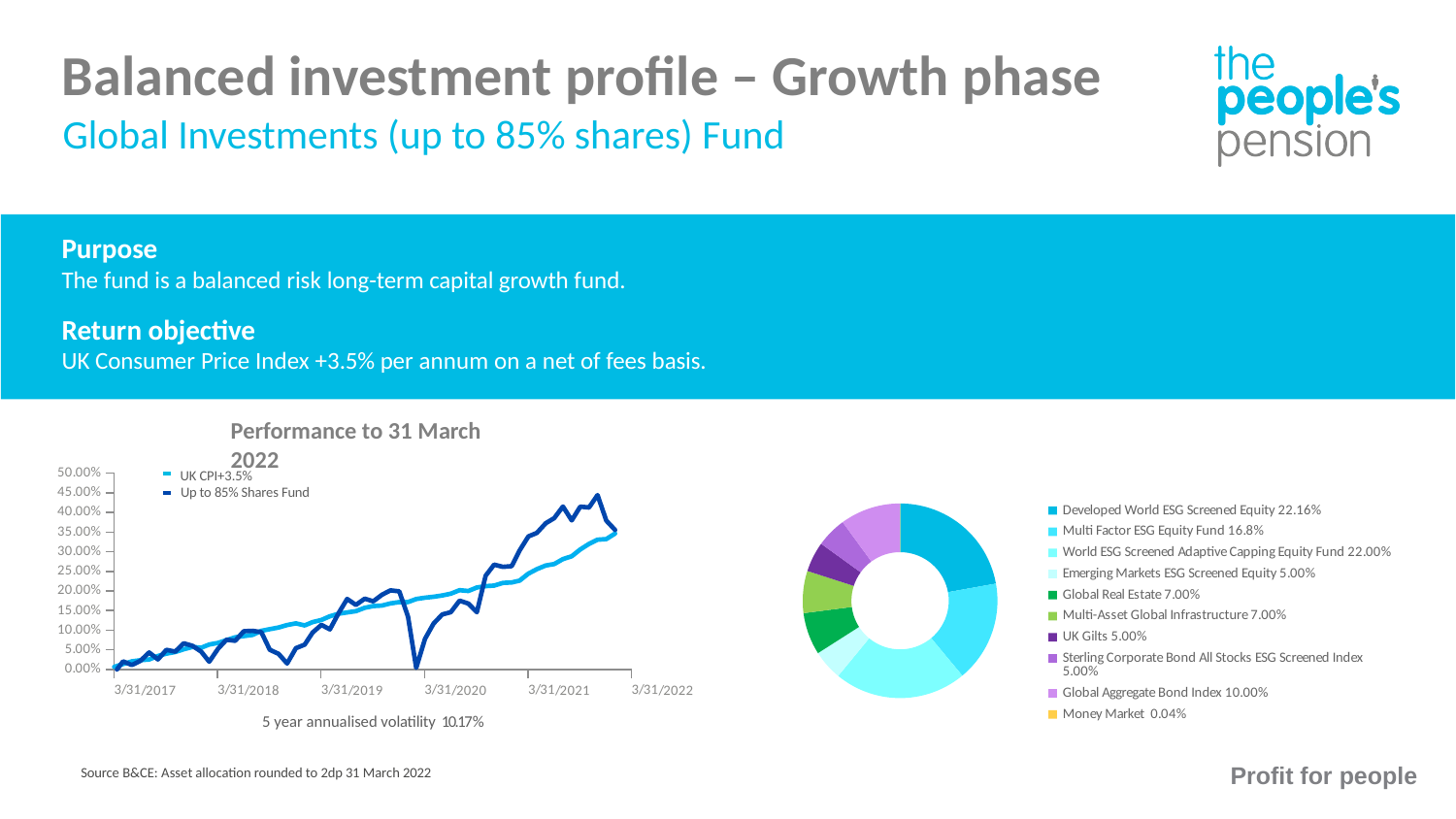

#
Balanced investment proﬁle – Growth phase
Global Investments (up to 85% shares) Fund

Purpose
The fund is a balanced risk long-term capital growth fund.
Return objective
UK Consumer Price Index +3.5% per annum on a net of fees basis.
Performance to 31 March 2022

### Chart:

| Category |    |
|---|---|
| Developed World ESG Screened Equity 22.16% | 0.22160000000000002 |
| Multi Factor ESG Equity Fund 16.8% | 0.168 |
| World ESG Screened Adaptive Capping Equity Fund 22.00% | 0.22000000000000003 |
| Emerging Markets ESG Screened Equity 5.00% | 0.05 |
| Global Real Estate 7.00% | 0.06999999999999999 |
| Multi-Asset Global Infrastructure 7.00% | 0.06999999999999999 |
| UK Gilts 5.00% | 0.05 |
| Sterling Corporate Bond All Stocks ESG Screened Index  5.00% | 0.05 |
| Global Aggregate Bond Index 10.00% | 0.1 |
| Money Market  0.04% | 0.0004 |

### Chart

| Category | UK CPI+ 3.5% | Global up to 85% shares |
|---|---|---|
| 42825 | 0.0 | 0.0 |
| 42855 | 0.006799873836487391 | -0.008009458789427604 |
| 42886 | 0.013630549111693702 | 0.02049404375961439 |
| 42916 | 0.020492146636276187 | 0.011098821465349573 |
| 42947 | 0.023421876232881944 | 0.021854380411152174 |
| 42978 | 0.025366444650145148 | 0.043073089489810146 |
| 43008 | 0.03428871535024913 | 0.0254904204330193 |
| 43039 | 0.04025590914425248 | 0.04983663246754899 |
| 43069 | 0.044244532563287864 | 0.04532336600683973 |
| 43100 | 0.0512625774333213 | 0.06644036767229866 |
| 43131 | 0.05730439528248765 | 0.0601217946273056 |
| 43159 | 0.05528575854881579 | 0.04524708544694045 |
| 43190 | 0.06338393731635694 | 0.01968038445402187 |
| 43220 | 0.06745342721151526 | 0.052430171504125545 |
| 43251 | 0.0745961416136598 | 0.0756321751401654 |
| 43281 | 0.08177107002044726 | 0.07293692869038981 |
| 43312 | 0.08487672519970313 | 0.09725771387161974 |
| 43343 | 0.08799129640043502 | 0.09838920884345947 |
| 43373 | 0.09833390531088271 | 0.0949820105012904 |
| 43404 | 0.10252137091061053 | 0.04993833988074803 |
| 43434 | 0.1067238275562421 | 0.039576897161091695 |
| 43465 | 0.11302174127966746 | 0.015128977713362968 |
| 43496 | 0.11726030753547056 | 0.05407020354196068 |
| 43524 | 0.11209834098103455 | 0.0631348767433284 |
| 43555 | 0.1205370225269351 | 0.09386322895610033 |
| 43585 | 0.12585837901466013 | 0.11346733285022315 |
| 43616 | 0.13542195357634612 | 0.10192354145212756 |
| 43646 | 0.14185639793136628 | 0.14362358086375004 |
| 43677 | 0.14513455200155678 | 0.17947544401642568 |
| 43708 | 0.1484221173200686 | 0.16424475888986345 |
| 43738 | 0.15705609551595545 | 0.18018739590881916 |
| 43769 | 0.16144834568324917 | 0.17348742006432993 |
| 43799 | 0.1626356812810965 | 0.19007844184242995 |
| 43830 | 0.16812671954535974 | 0.2013552512808776 |
| 43861 | 0.17148029304822177 | 0.19886341965750032 |
| 43890 | 0.1715950791292864 | 0.13448262710248282 |
| 43921 | 0.17930226469147992 | 0.003992015968063756 |
| 43951 | 0.18268792205258677 | 0.07778074424399595 |
| 43982 | 0.18499114155891938 | 0.11670925664594378 |
| 44012 | 0.18839313110933809 | 0.1400129676951829 |
| 44043 | 0.19290332511146402 | 0.14581029024753023 |
| 44074 | 0.20183598567753624 | 0.17506388496891567 |
| 44104 | 0.1997625663476834 | 0.16781723177848118 |
| 44135 | 0.20874659006482932 | 0.14581029024753023 |
| 44165 | 0.2122167791019347 | 0.23873272563153947 |
| 44196 | 0.2134683387100169 | 0.2670709536341329 |
| 44227 | 0.220304568487522 | 0.2613753384949844 |
| 44255 | 0.22156653282782357 | 0.2632314987858675 |
| 44286 | 0.22619744728881153 | 0.3032533658797054 |
| 44316 | 0.24412466131708332 | 0.33885096049938324 |
| 44347 | 0.25560638327105023 | 0.34800462768730034 |
| 44377 | 0.26487719581577185 | 0.3725415411215782 |
| 44408 | 0.26850853013702847 | 0.385509236304461 |
| 44439 | 0.2812680508742442 | 0.41513152039869294 |
| 44469 | 0.2883753481500724 | 0.3797881943120127 |
| 44500 | 0.3058290402421051 | 0.41475011759919633 |
| 44530 | 0.3199234197122831 | 0.4125888350687159 |
| 44561 | 0.3306294154408156 | 0.4443724016934283 |
| 44592 | 0.3321373901570719 | 0.3791525229795185 |
| 44620 | 0.3463963182127532 | 0.35537841514423363 |
UK CPI+3.5%

Up to 85% Shares Fund

5 year annualised volatility  10.17%
Profit for people
 Source B&CE: Asset allocation rounded to 2dp 31 March 2022